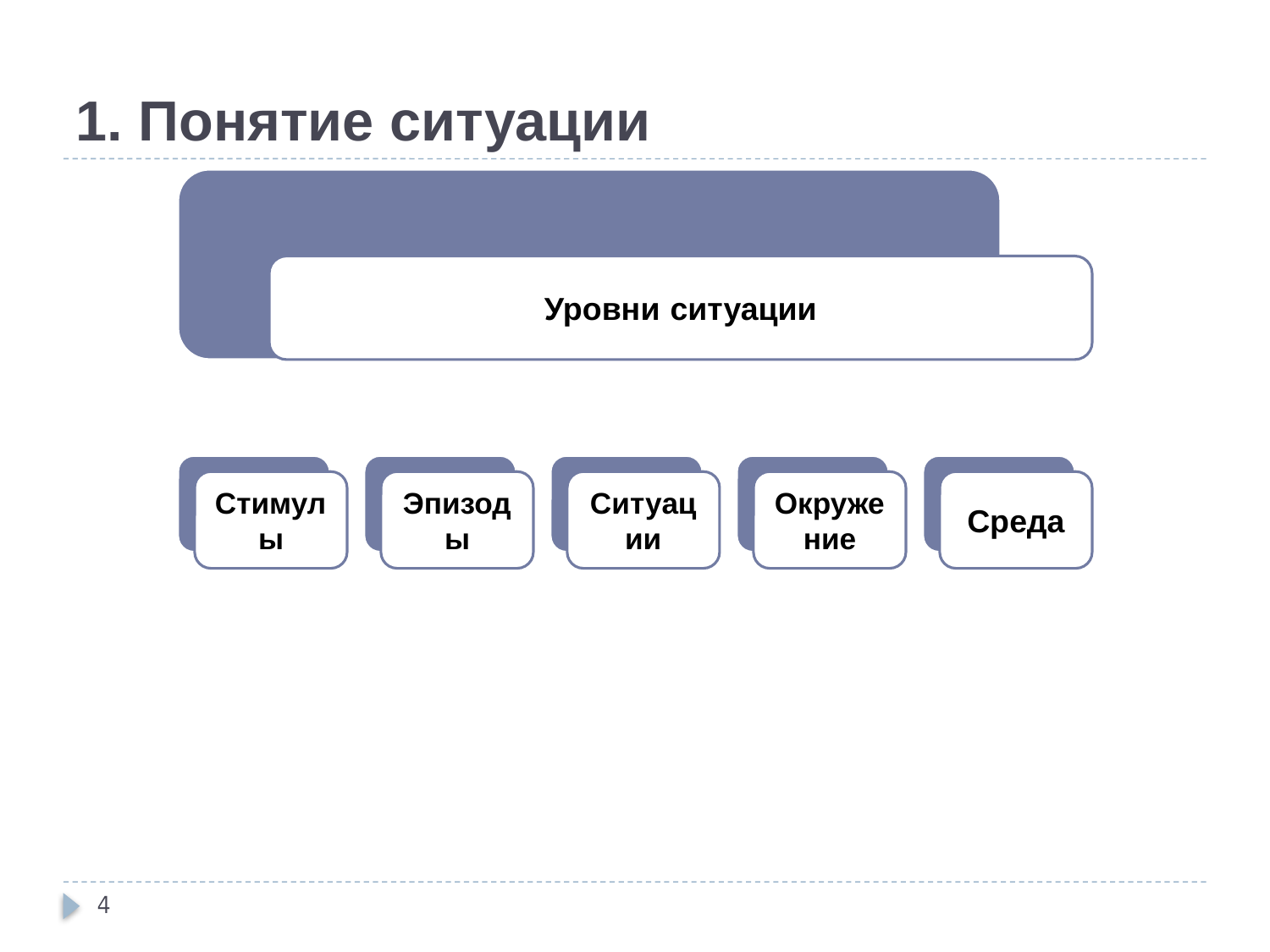

# 1. Понятие ситуации
Уровни ситуации
Стимулы
Эпизоды
Окружение
Ситуации
Среда
4